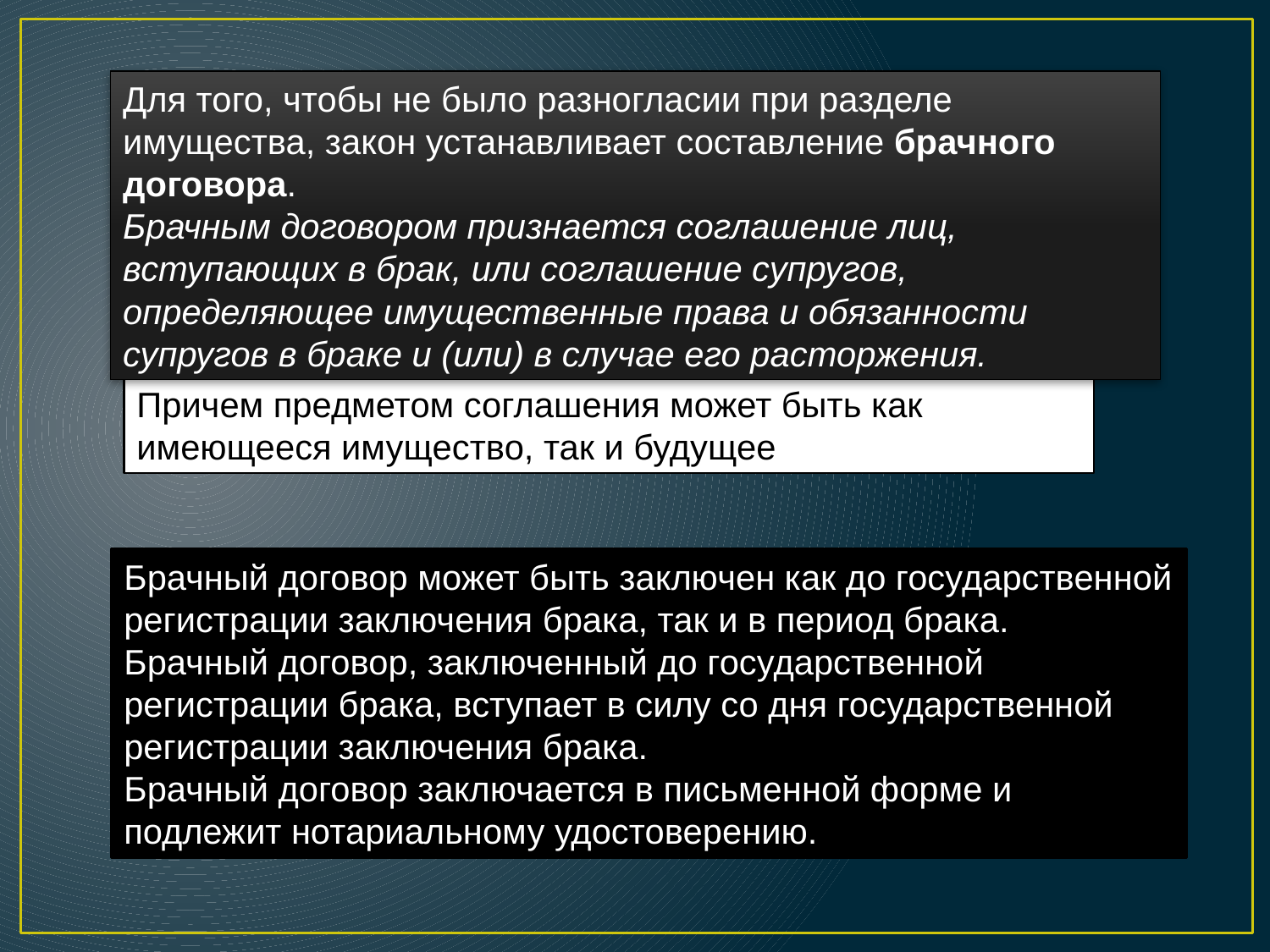

Для того, чтобы не было разногласии при разделе имущества, закон устанавливает составление брачного договора.
Брачным договором признается соглашение лиц, вступающих в брак, или соглашение супругов, определяющее имущественные права и обязанности супругов в браке и (или) в случае его расторжения.
Причем предметом соглашения может быть как имеющееся имущество, так и будущее
Брачный договор может быть заключен как до государственной регистрации заключения брака, так и в период брака.
Брачный договор, заключенный до государственной регистрации брака, вступает в силу со дня государственной регистрации заключения брака.
Брачный договор заключается в письменной форме и подлежит нотариальному удостоверению.